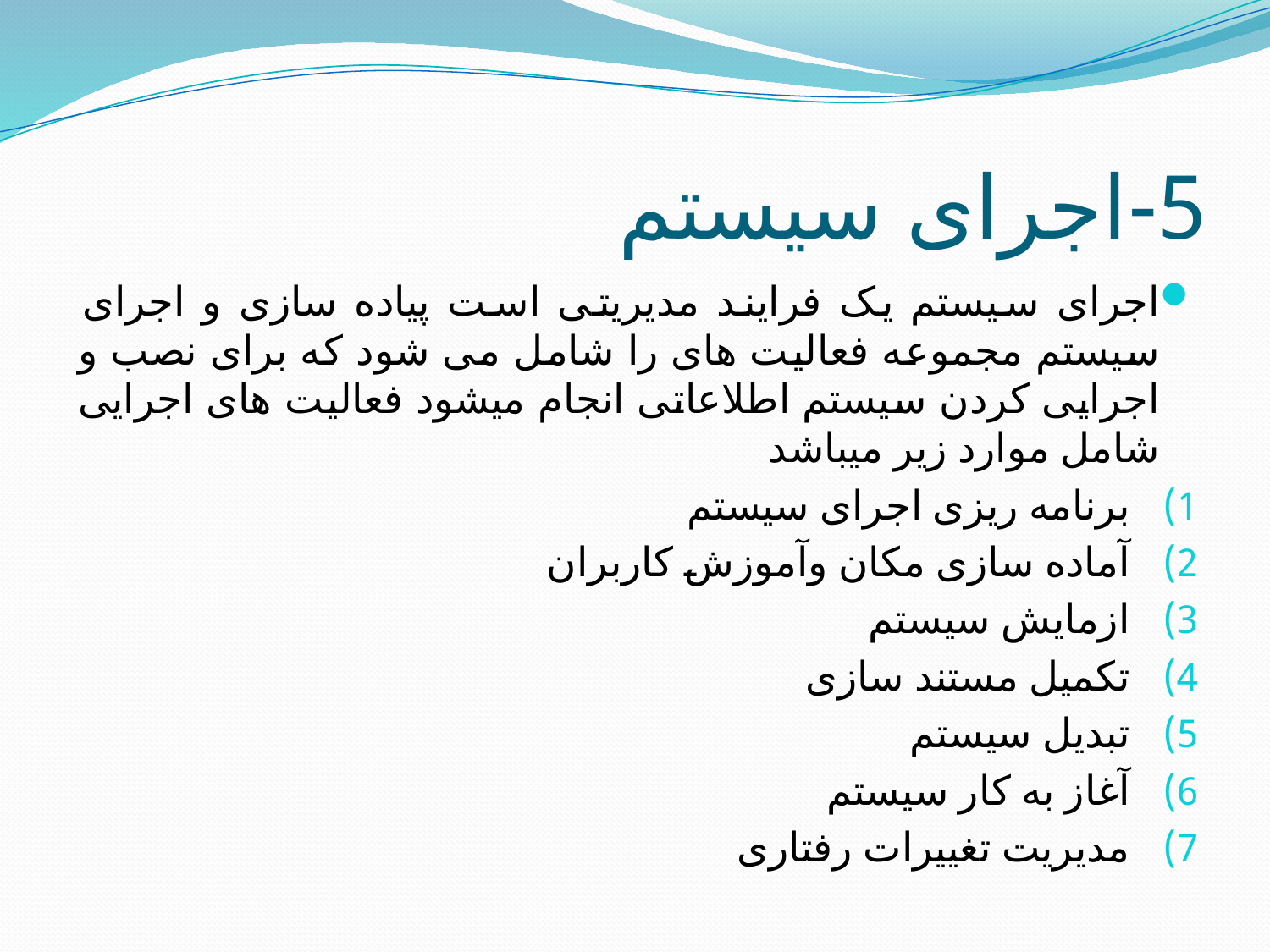

# 5-اجرای سیستم
اجرای سیستم یک فرایند مدیریتی است پیاده سازی و اجرای سیستم مجموعه فعالیت های را شامل می شود که برای نصب و اجرایی کردن سیستم اطلاعاتی انجام میشود فعالیت های اجرایی شامل موارد زیر میباشد
برنامه ریزی اجرای سیستم
آماده سازی مکان وآموزش کاربران
ازمایش سیستم
تکمیل مستند سازی
تبدیل سیستم
آغاز به کار سیستم
مدیریت تغییرات رفتاری